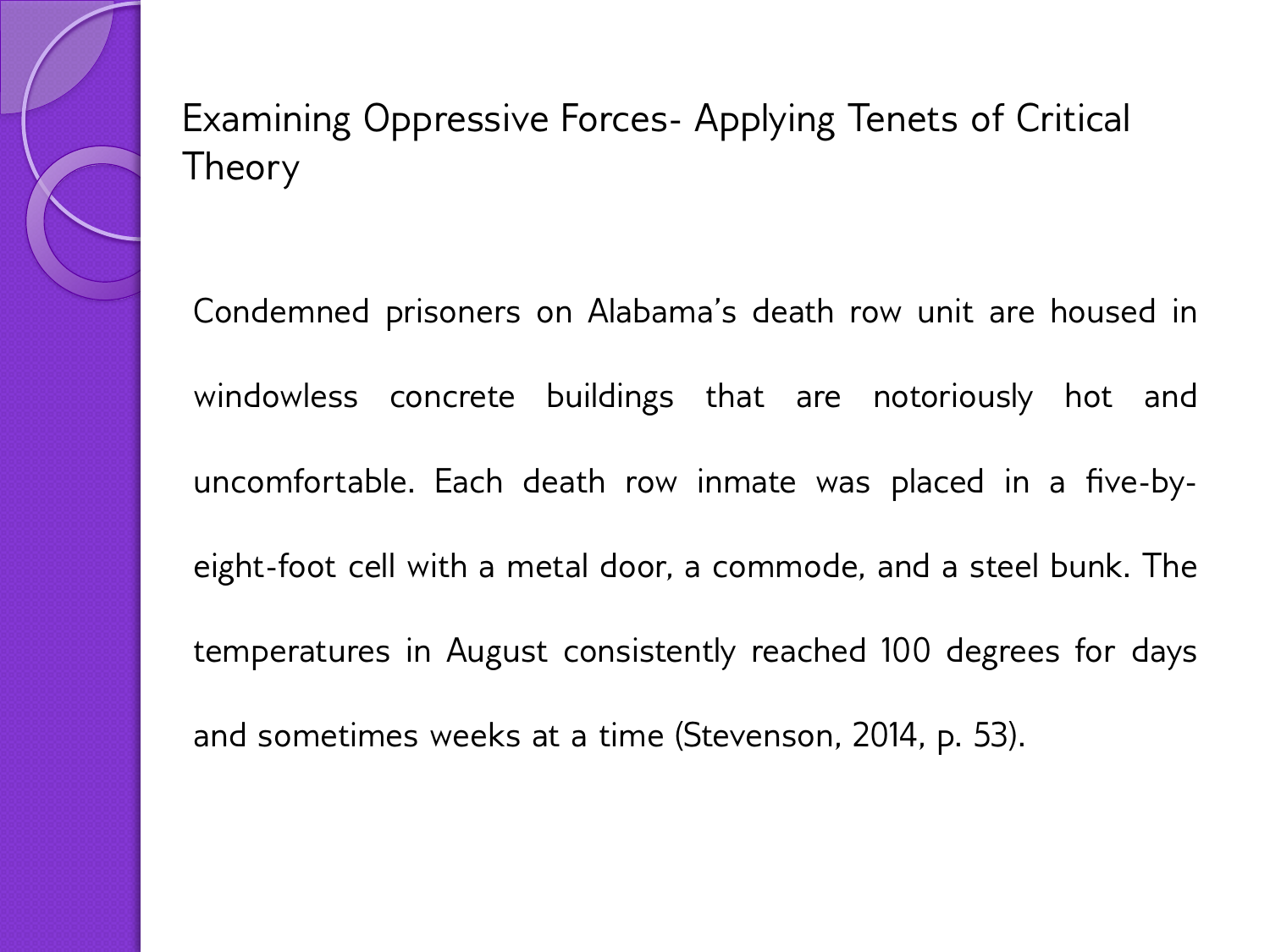

# Examining Oppressive Forces- Applying Tenets of Critical Theory
Condemned prisoners on Alabama’s death row unit are housed in windowless concrete buildings that are notoriously hot and uncomfortable. Each death row inmate was placed in a five-by-eight-foot cell with a metal door, a commode, and a steel bunk. The temperatures in August consistently reached 100 degrees for days and sometimes weeks at a time (Stevenson, 2014, p. 53).